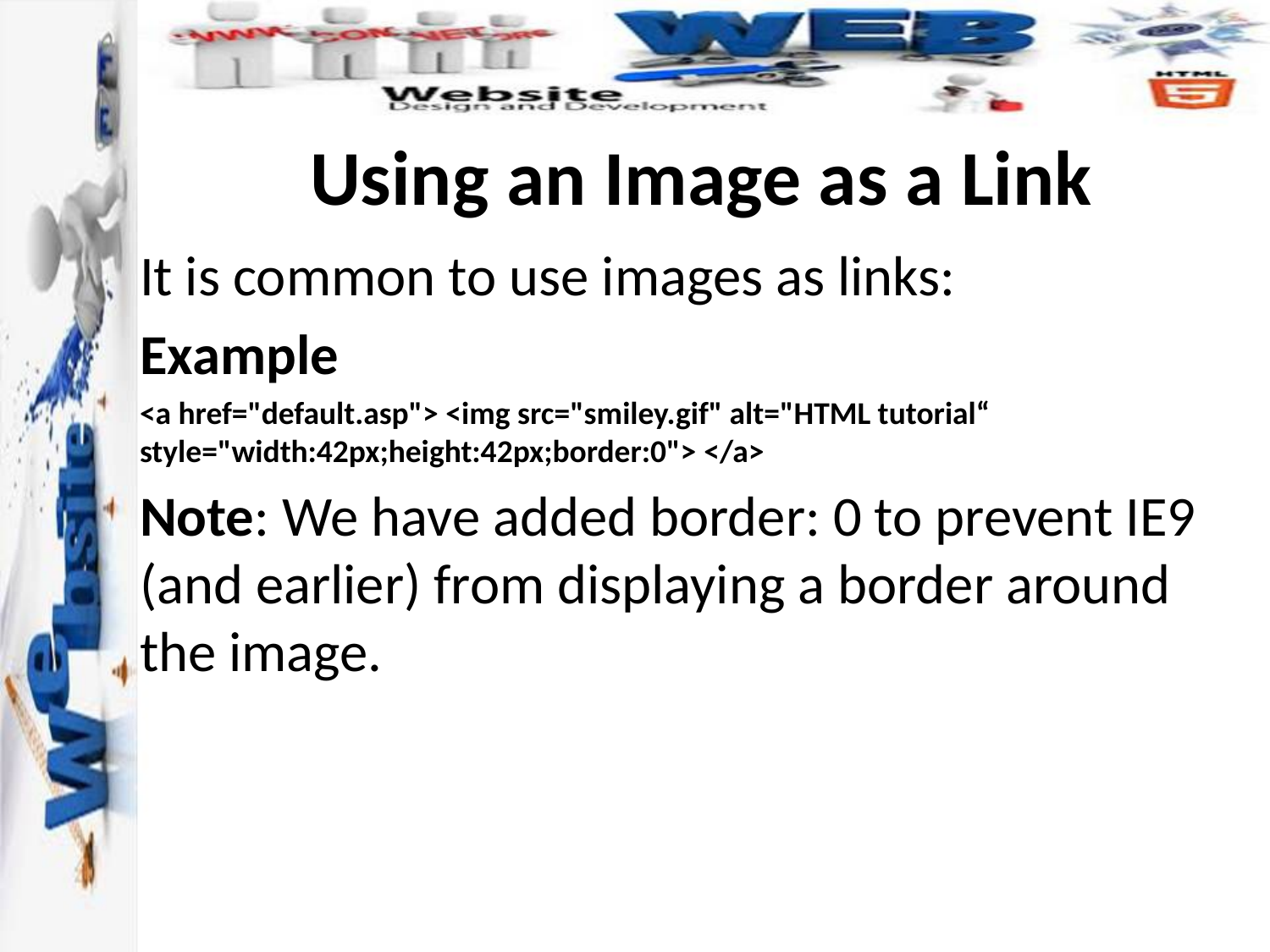

# Using an Image as a Link
It is common to use images as links:
Example
<a href="default.asp"> <img src="smiley.gif" alt="HTML tutorial“ style="width:42px;height:42px;border:0"> </a>
Note: We have added border: 0 to prevent IE9 (and earlier) from displaying a border around the image.